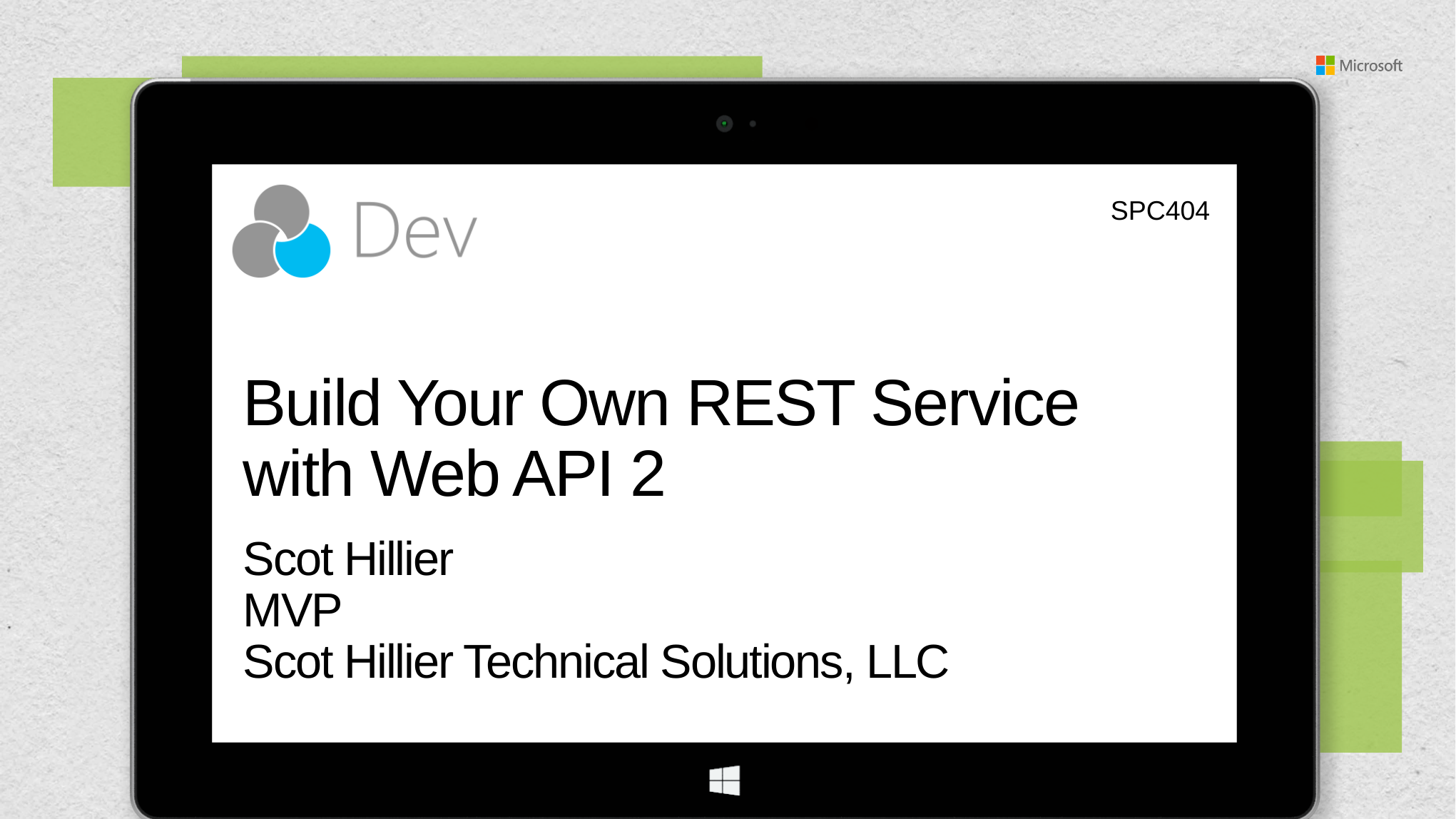

SPC404
# Build Your Own REST Service with Web API 2
Scot Hillier
MVP
Scot Hillier Technical Solutions, LLC